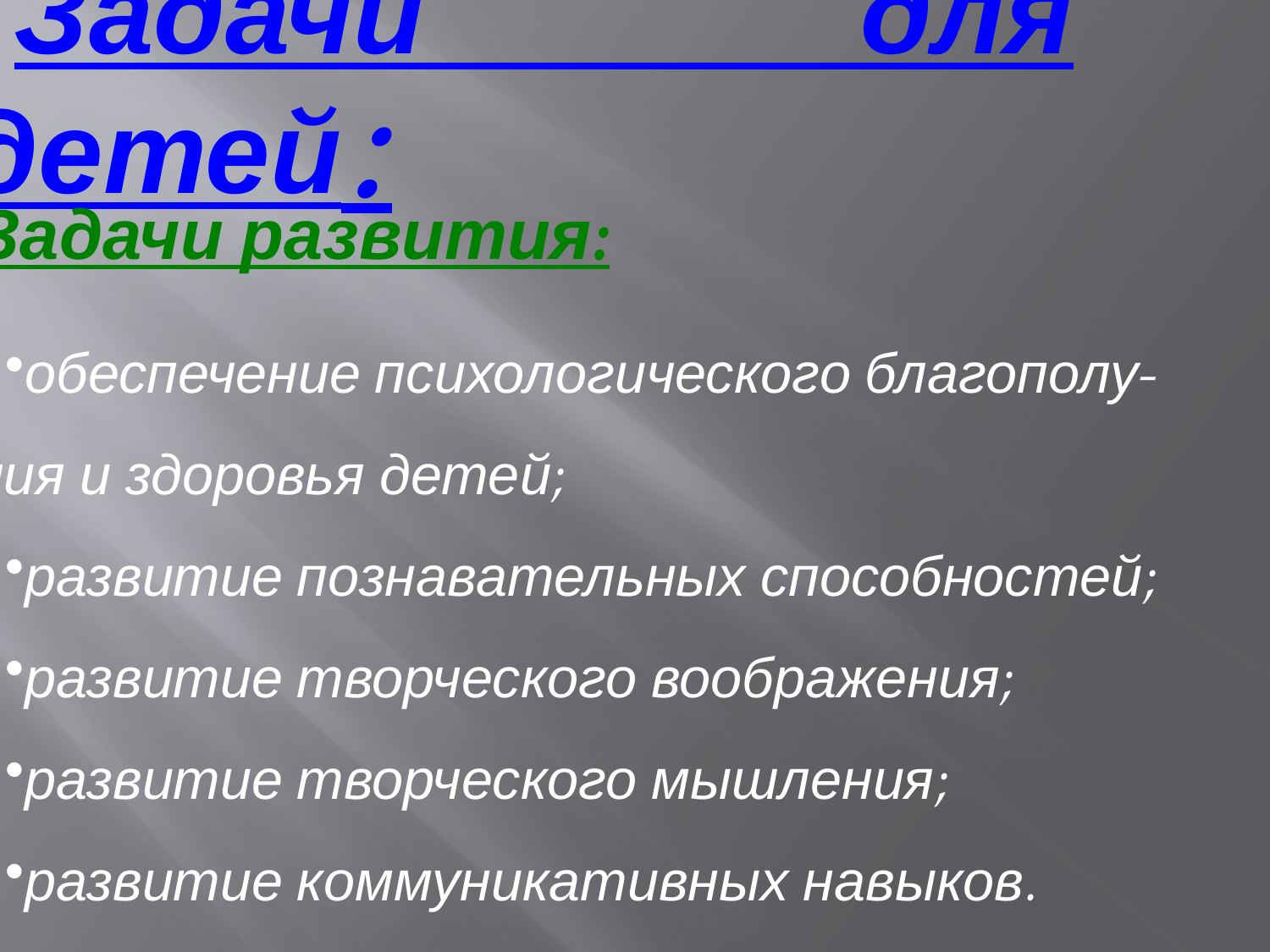

Задачи для детей:

Задачи развития:

обеспечение психологического благополу-
чия и здоровья детей;
развитие познавательных способностей;
развитие творческого воображения;
развитие творческого мышления;
развитие коммуникативных навыков.